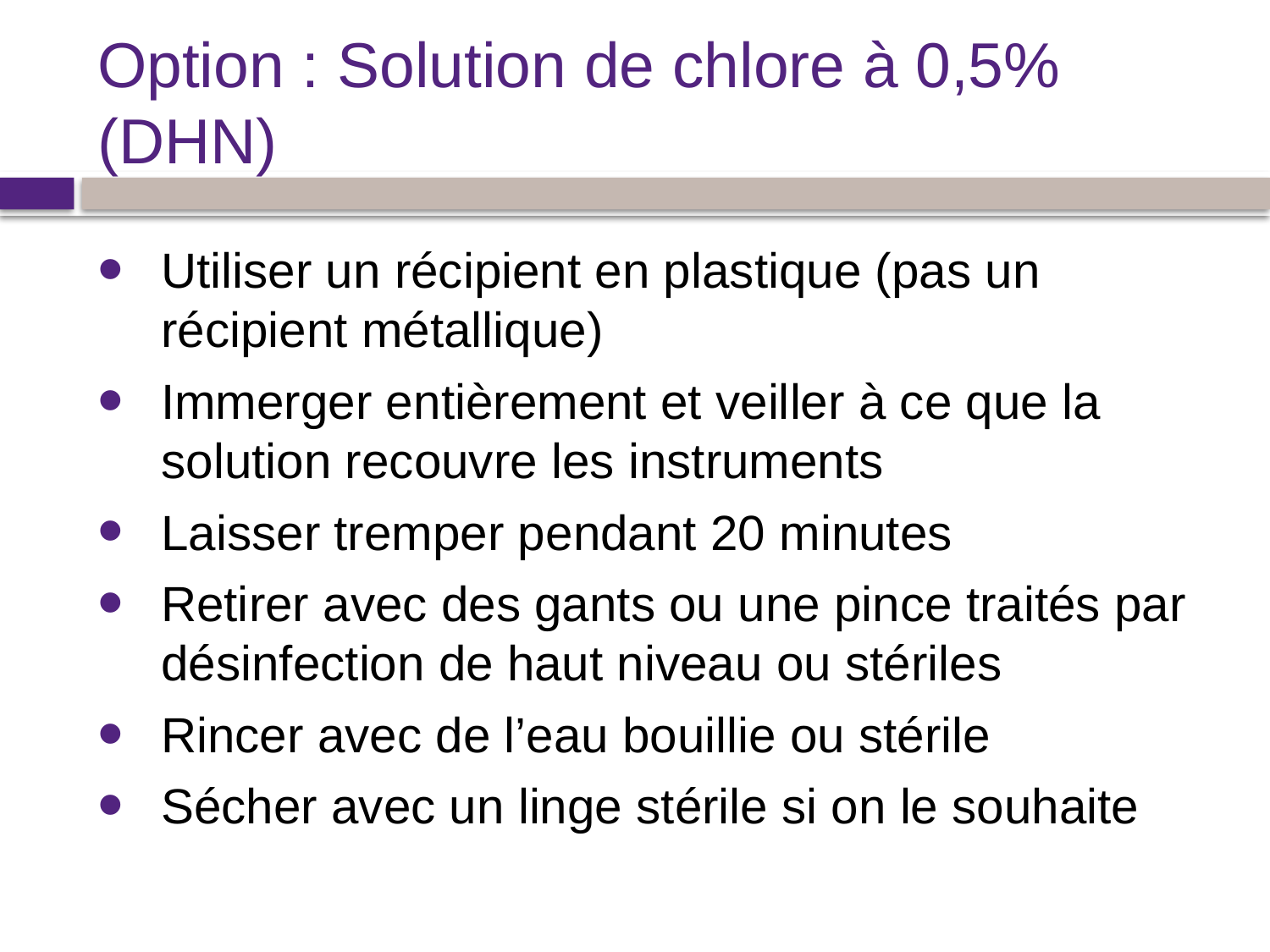

# Option : Solution de chlore à 0,5% (DHN)
Utiliser un récipient en plastique (pas un récipient métallique)
Immerger entièrement et veiller à ce que la solution recouvre les instruments
Laisser tremper pendant 20 minutes
Retirer avec des gants ou une pince traités par désinfection de haut niveau ou stériles
Rincer avec de l’eau bouillie ou stérile
Sécher avec un linge stérile si on le souhaite